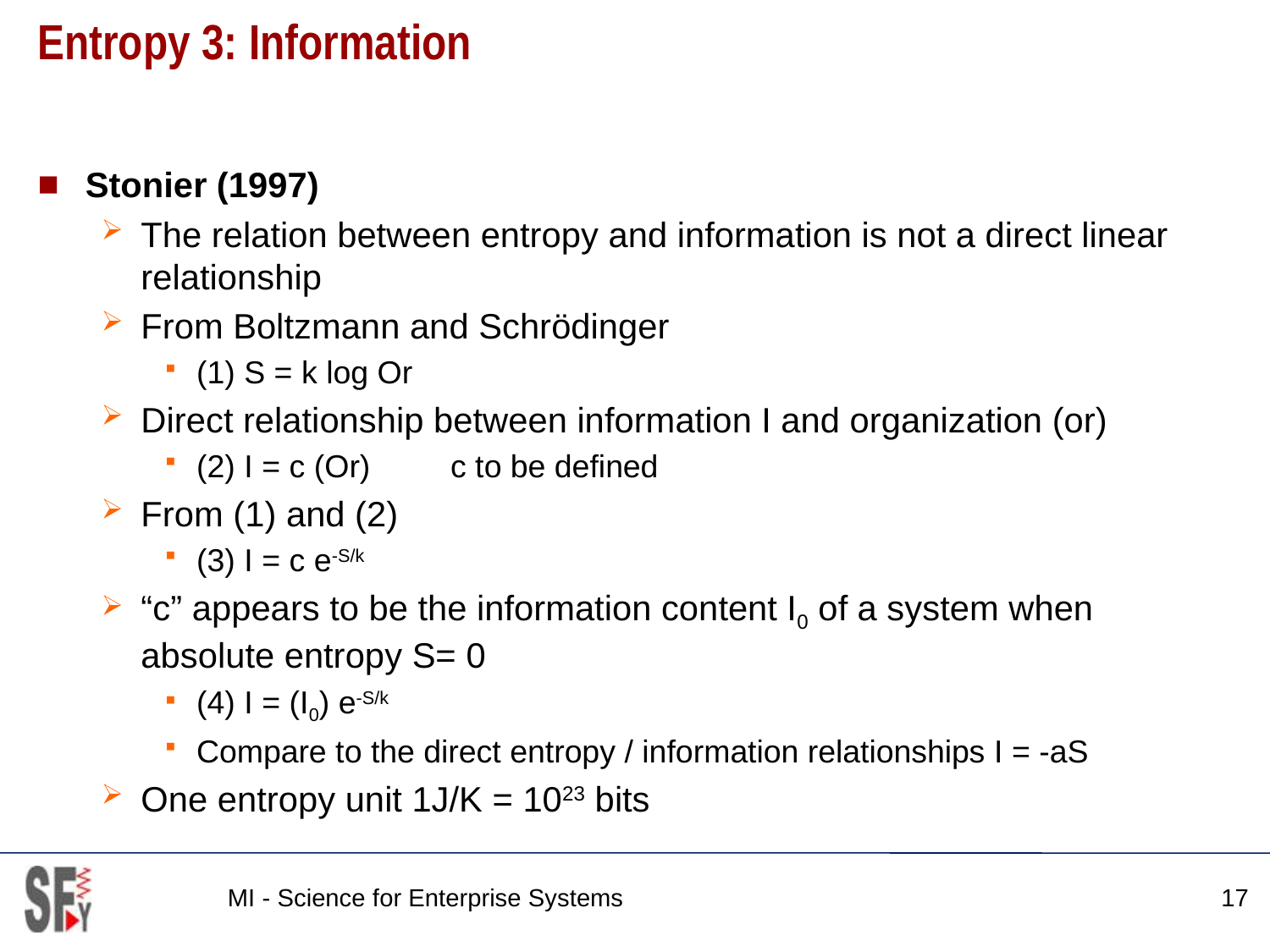

# Entropy 3: Information
Stonier (1997)
The relation between entropy and information is not a direct linear relationship
From Boltzmann and Schrödinger
(1) S = k log Or
Direct relationship between information I and organization (or)
(2) I = c (Or) 	c to be defined
From (1) and (2)
(3) I = c e-S/k
“c” appears to be the information content I0 of a system when absolute entropy S= 0
(4) I = (I0) e-S/k
Compare to the direct entropy / information relationships I = -aS
One entropy unit 1J/K = 1023 bits

MI - Science for Enterprise Systems
17